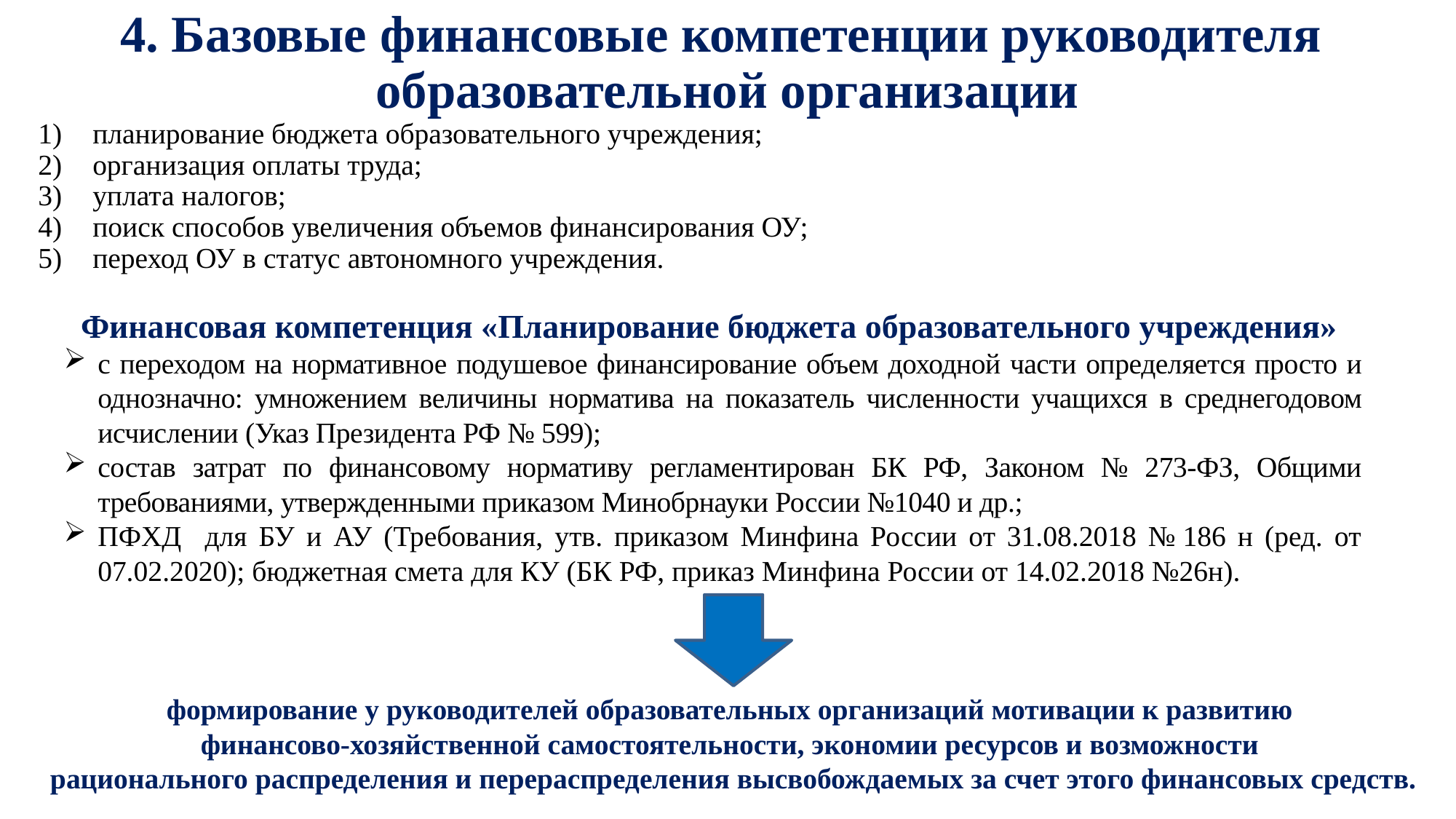

4. Базовые финансовые компетенции руководителя
образовательной организации
планирование бюджета образовательного учреждения;
организация оплаты труда;
уплата налогов;
поиск способов увеличения объемов финансирования ОУ;
переход ОУ в статус автономного учреждения.
Финансовая компетенция «Планирование бюджета образовательного учреждения»
с переходом на нормативное подушевое финансирование объем доходной части определяется просто и однозначно: умножением величины норматива на показатель численности учащихся в среднегодовом исчислении (Указ Президента РФ № 599);
состав затрат по финансовому нормативу регламентирован БК РФ, Законом № 273-ФЗ, Общими требованиями, утвержденными приказом Минобрнауки России №1040 и др.;
ПФХД  для БУ и АУ (Требования, утв. приказом Минфина России от 31.08.2018 № 186 н (ред. от 07.02.2020); бюджетная смета для КУ (БК РФ, приказ Минфина России от 14.02.2018 №26н).

формирование у руководителей образовательных организаций мотивации к развитию
финансово-хозяйственной самостоятельности, экономии ресурсов и возможности
рационального распределения и перераспределения высвобождаемых за счет этого финансовых средств.